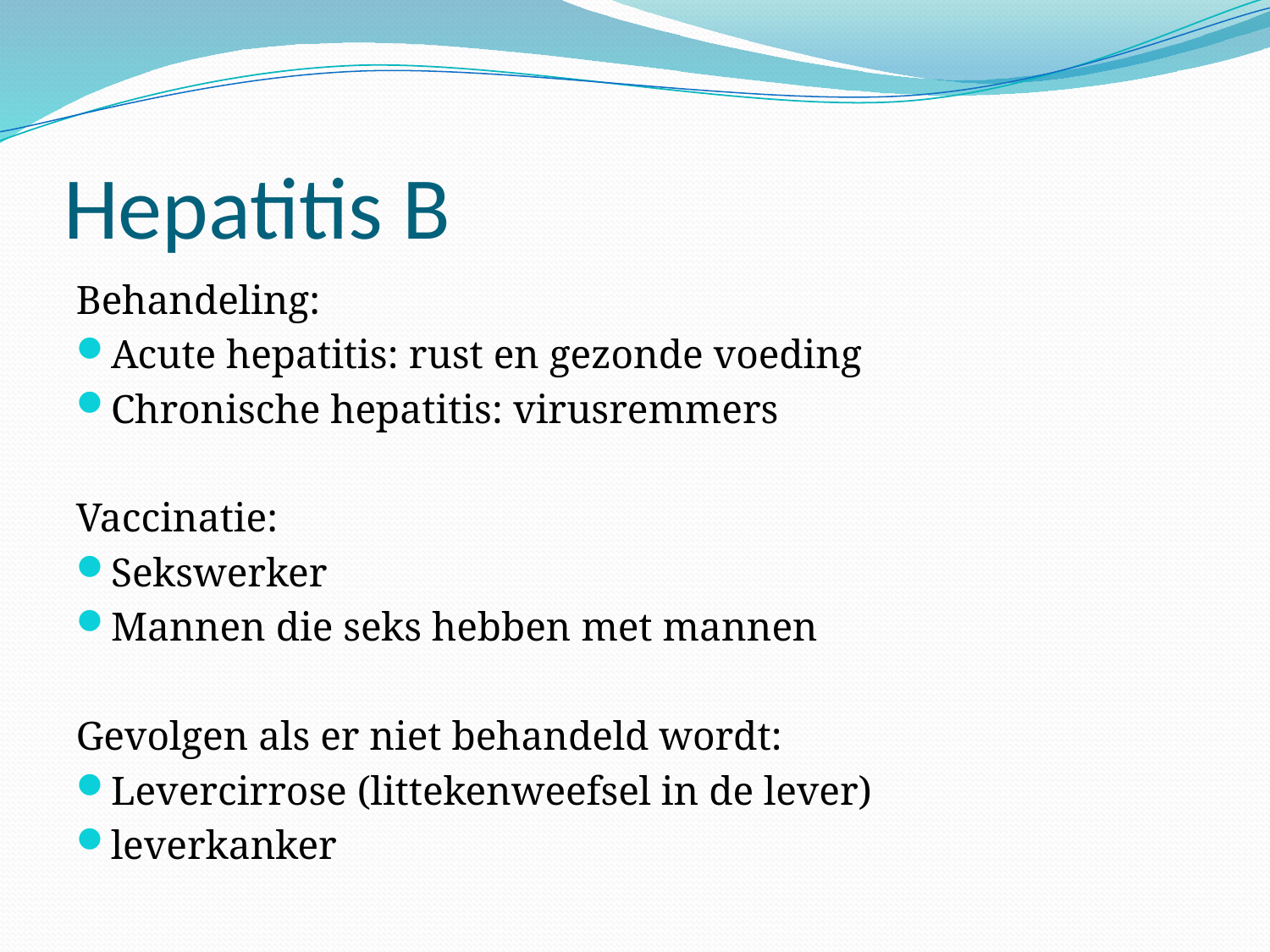

# Hepatitis B
Behandeling:
Acute hepatitis: rust en gezonde voeding
Chronische hepatitis: virusremmers

Vaccinatie:
Sekswerker
Mannen die seks hebben met mannen

Gevolgen als er niet behandeld wordt:
Levercirrose (littekenweefsel in de lever)
leverkanker